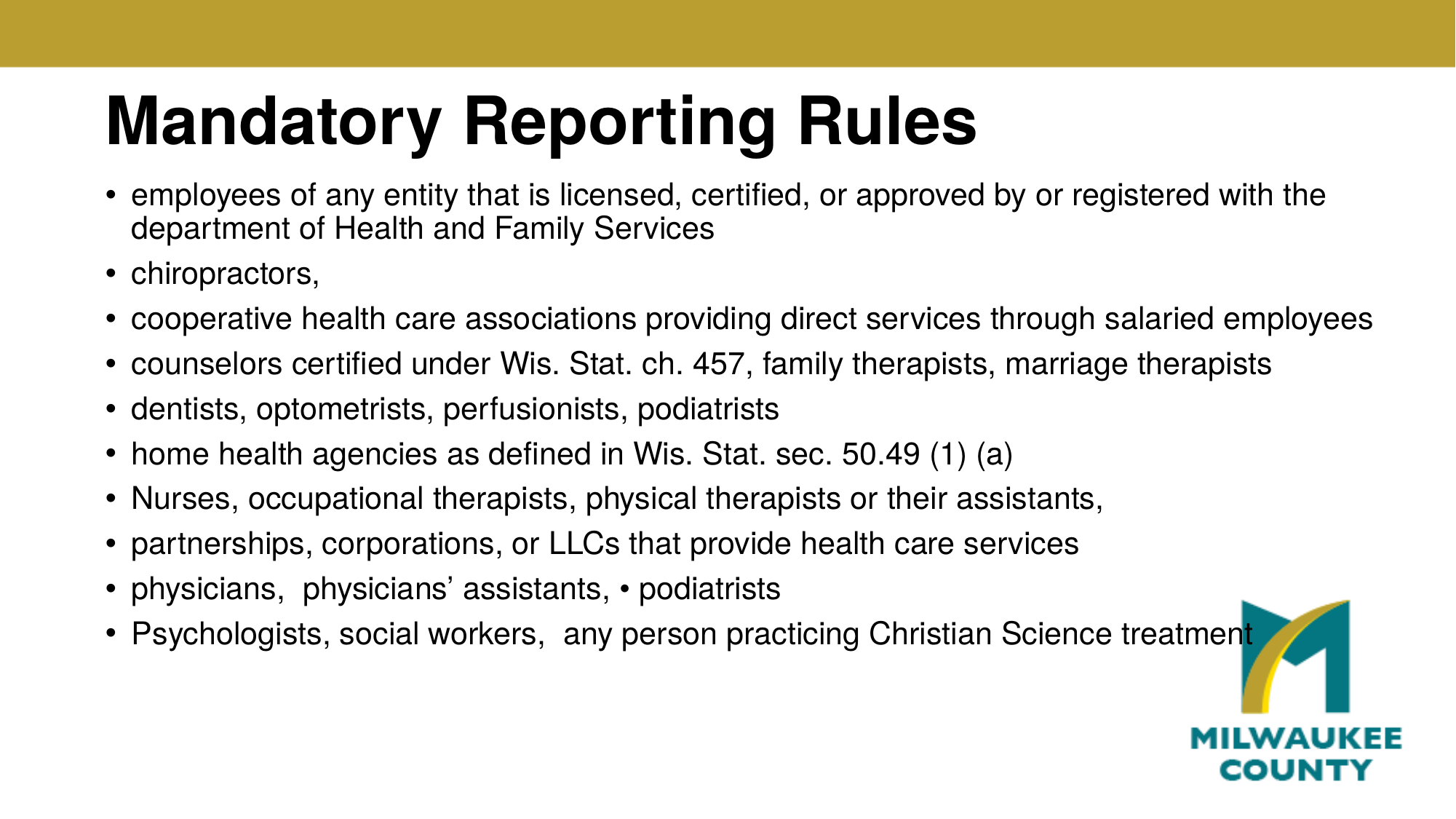

# Mandatory Reporting Rules
employees of any entity that is licensed, certified, or approved by or registered with the department of Health and Family Services
chiropractors,
cooperative health care associations providing direct services through salaried employees
counselors certified under Wis. Stat. ch. 457, family therapists, marriage therapists
dentists, optometrists, perfusionists, podiatrists
home health agencies as defined in Wis. Stat. sec. 50.49 (1) (a)
Nurses, occupational therapists, physical therapists or their assistants,
partnerships, corporations, or LLCs that provide health care services
physicians,  physicians’ assistants, • podiatrists
Psychologists, social workers,  any person practicing Christian Science treatment